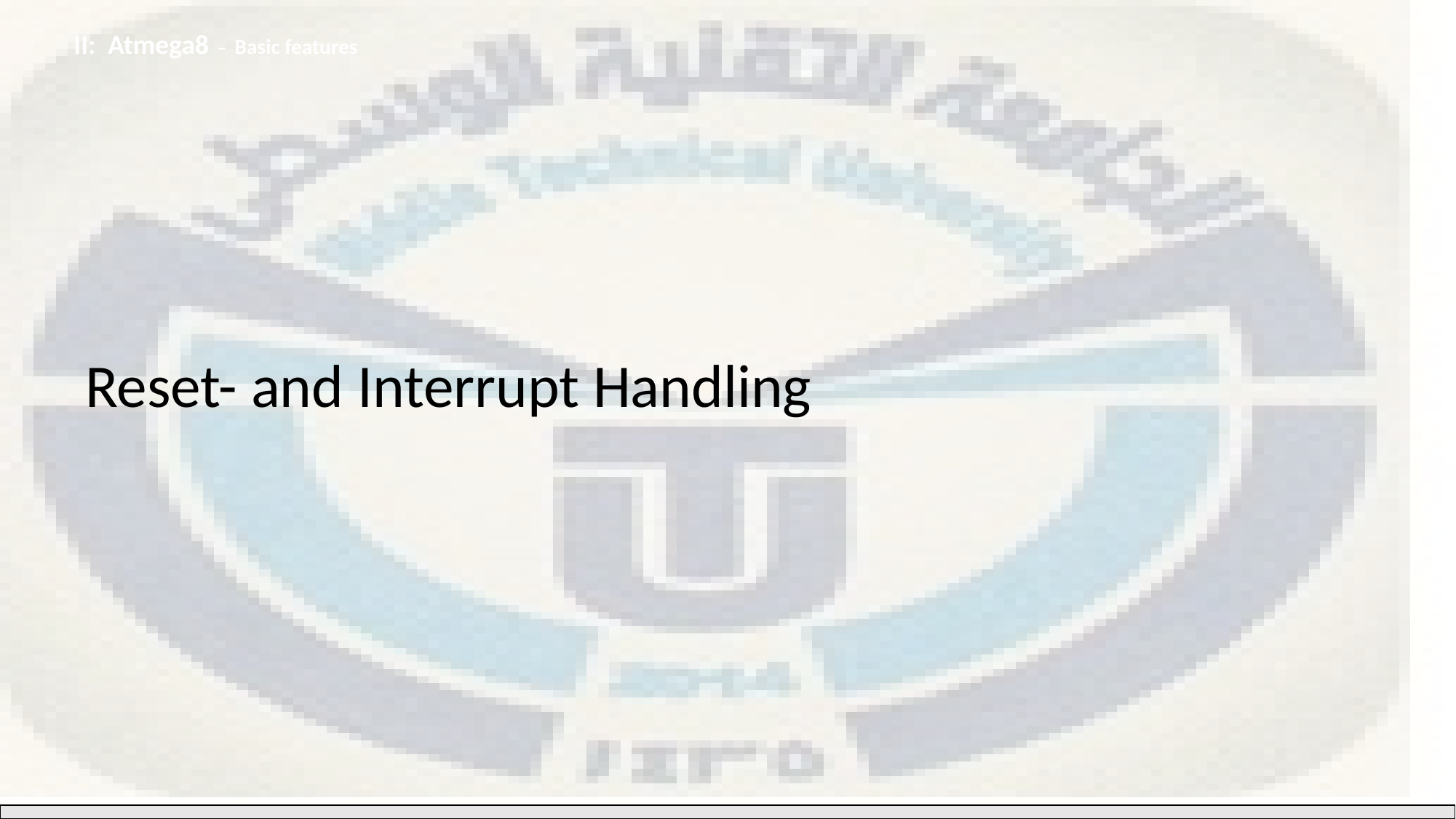

II:  Atmega8  –  Basic features
Reset- and Interrupt Handling